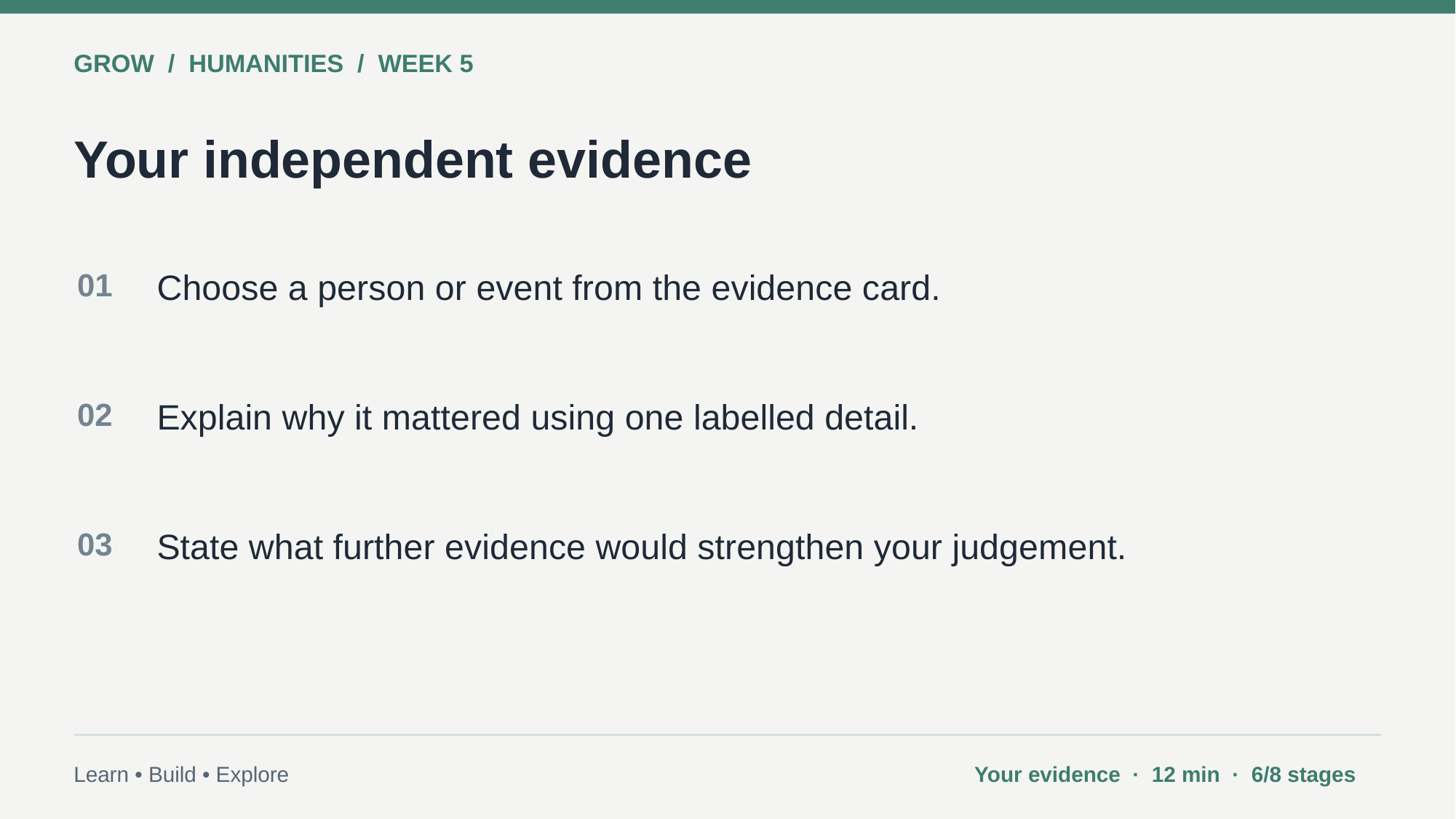

GROW  /  HUMANITIES  /  WEEK 5
Your independent evidence
01
Choose a person or event from the evidence card.
02
Explain why it mattered using one labelled detail.
03
State what further evidence would strengthen your judgement.

Learn • Build • Explore
Your evidence  ·  12 min  ·  6/8 stages